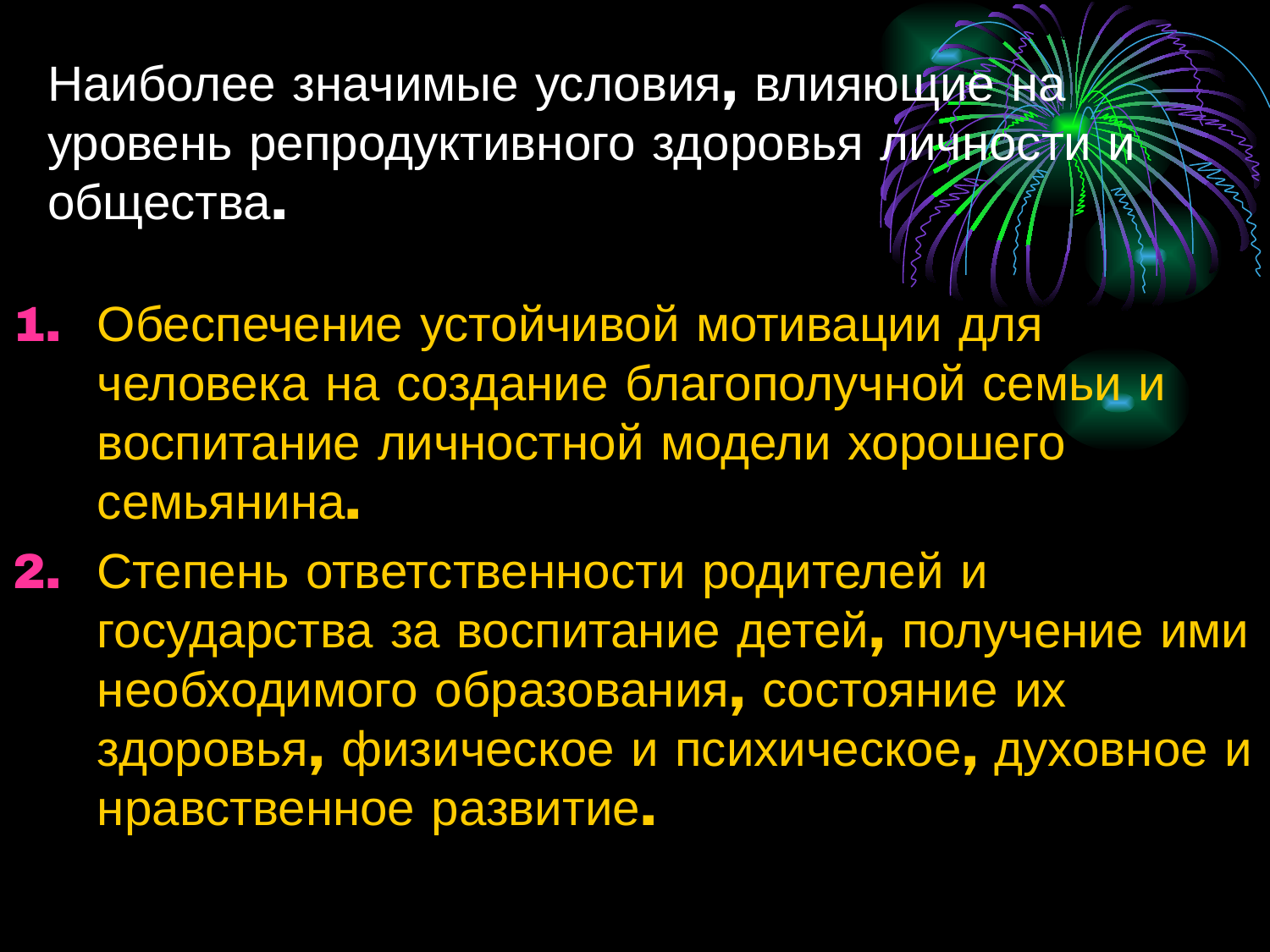

# Наиболее значимые условия, влияющие на уровень репродуктивного здоровья личности и общества.
Обеспечение устойчивой мотивации для человека на создание благополучной семьи и воспитание личностной модели хорошего семьянина.
Степень ответственности родителей и государства за воспитание детей, получение ими необходимого образования, состояние их здоровья, физическое и психическое, духовное и нравственное развитие.